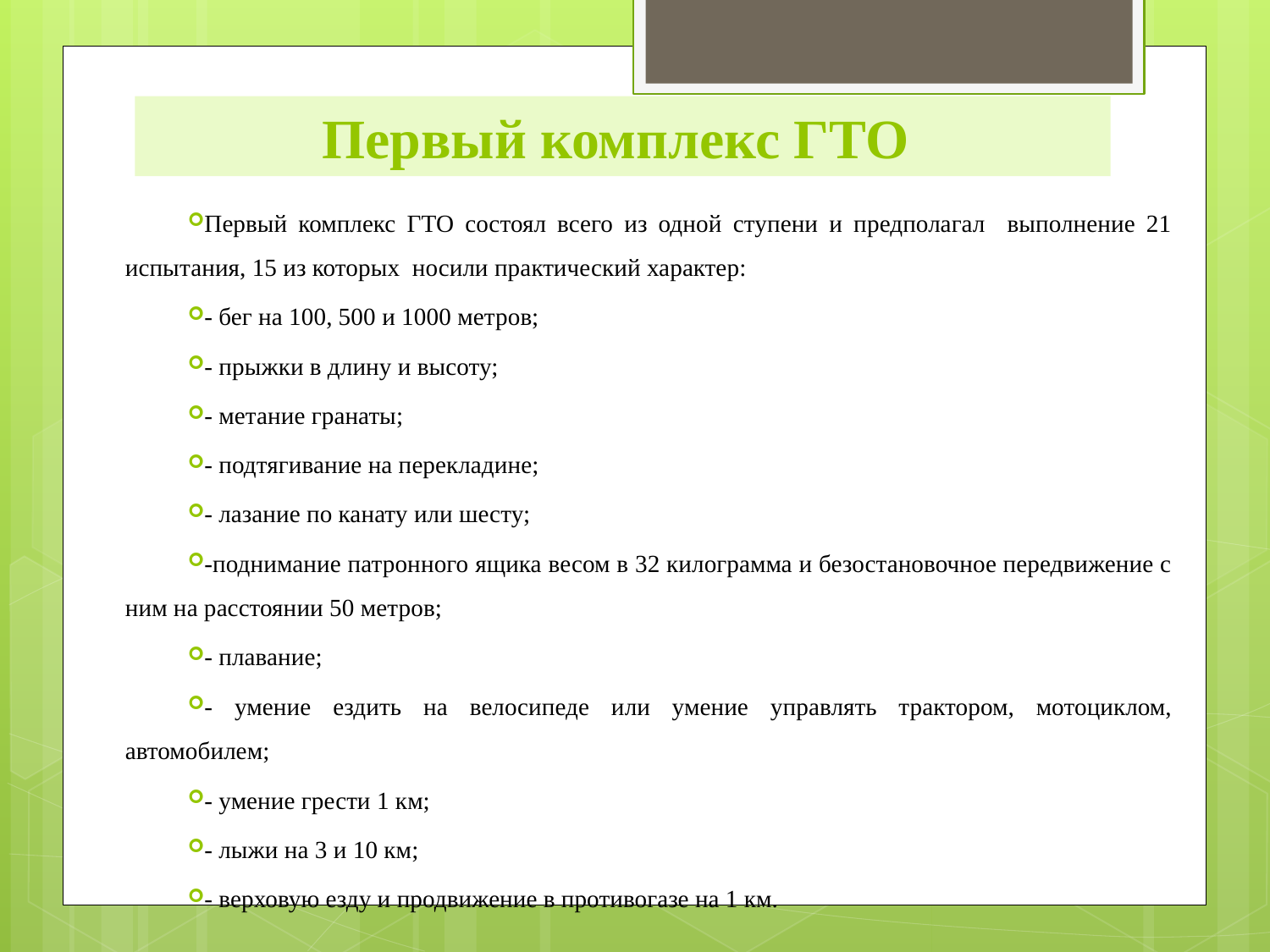

# Первый комплекс ГТО
Первый комплекс ГТО состоял всего из одной ступени и предполагал  выполнение 21 испытания, 15 из которых  носили практический характер:
- бег на 100, 500 и 1000 метров;
- прыжки в длину и высоту;
- метание гранаты;
- подтягивание на перекладине;
- лазание по канату или шесту;
-поднимание патронного ящика весом в 32 килограмма и безостановочное передвижение с ним на расстоянии 50 метров;
- плавание;
- умение ездить на велосипеде или умение управлять трактором, мотоциклом, автомобилем;
- умение грести 1 км;
- лыжи на 3 и 10 км;
- верховую езду и продвижение в противогазе на 1 км.